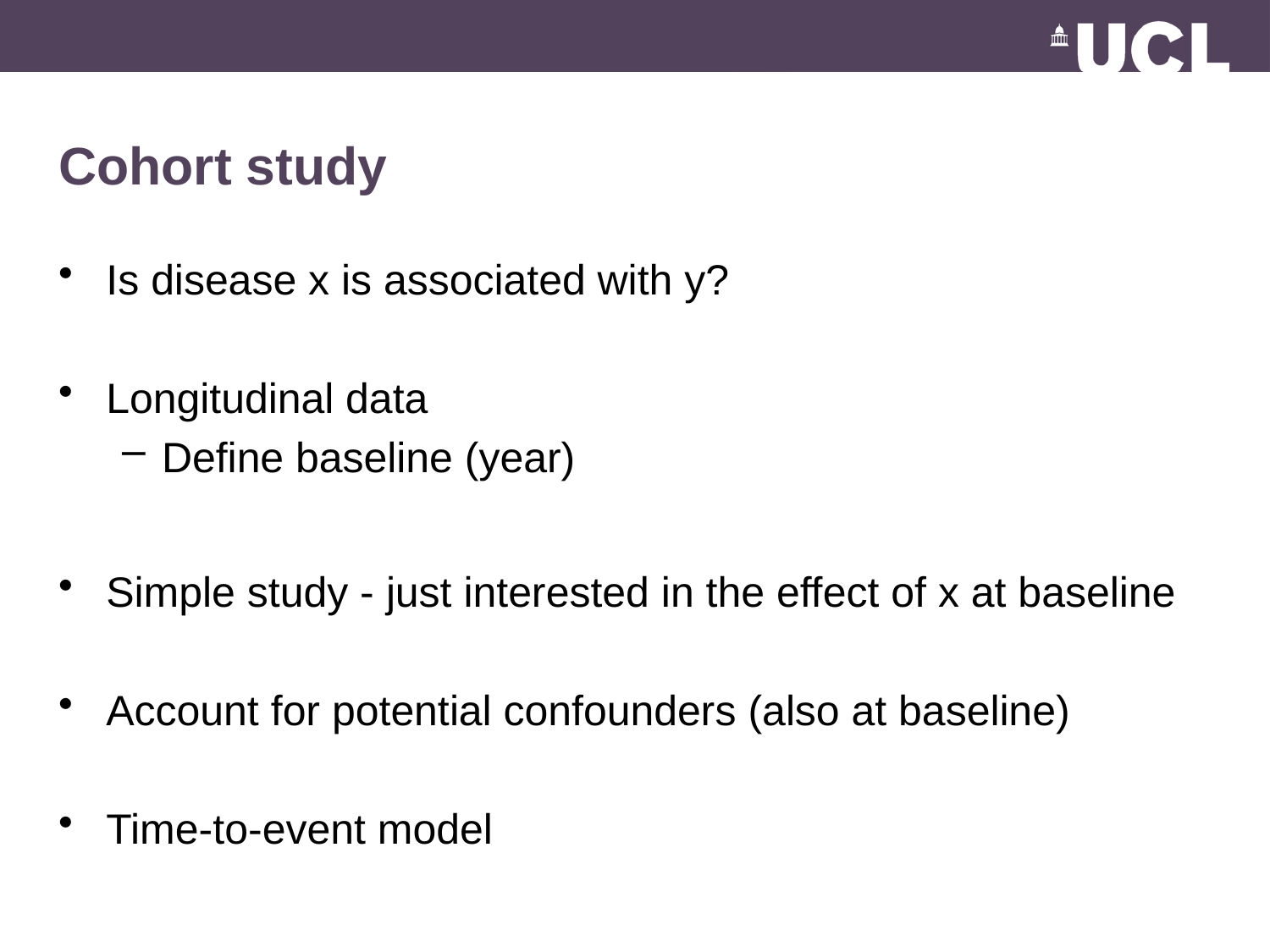

# Cohort study
Is disease x is associated with y?

Longitudinal data
Define baseline (year)

Simple study - just interested in the effect of x at baseline

Account for potential confounders (also at baseline)

Time-to-event model